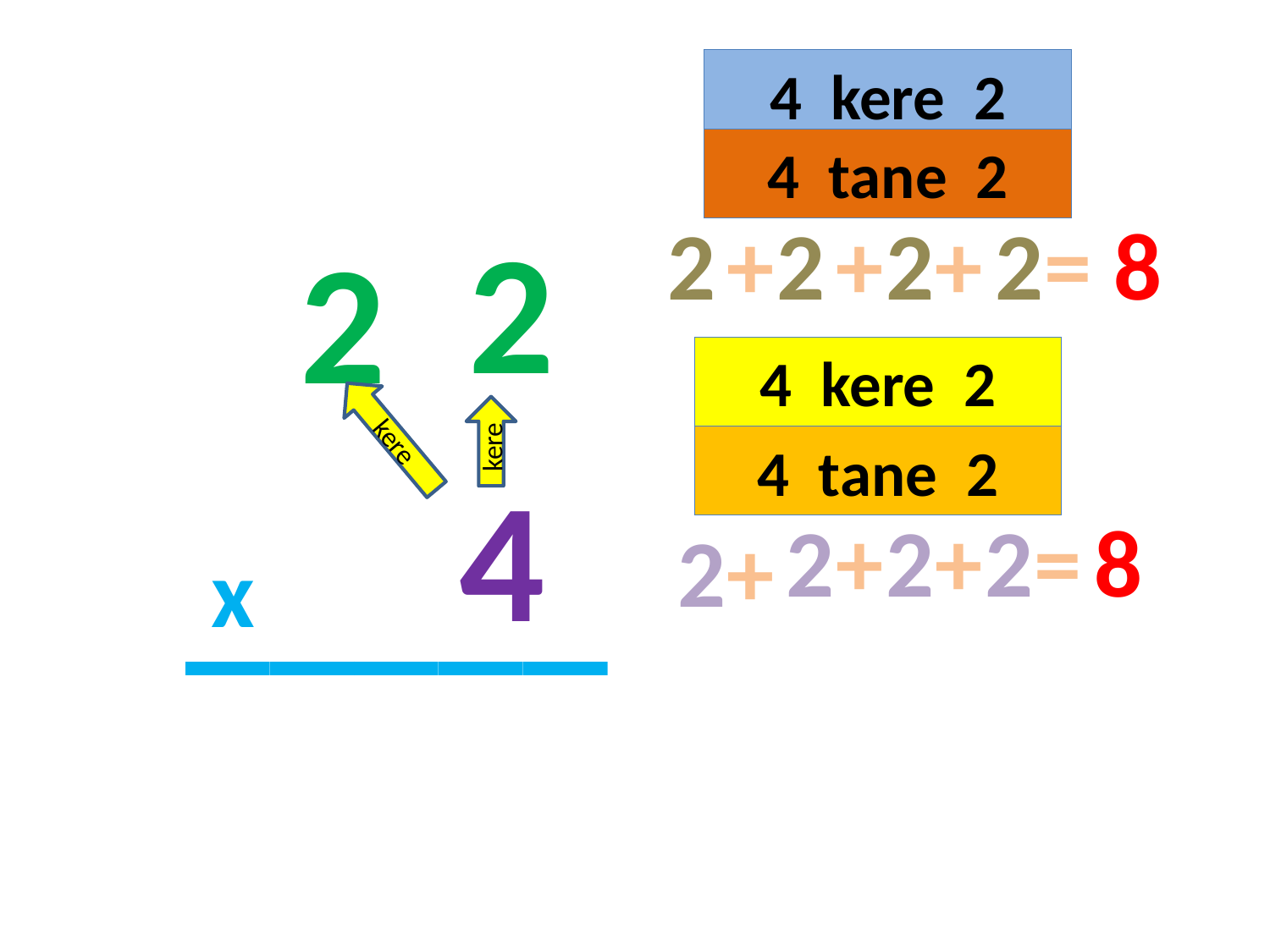

4  kere  2
4  tane  2
2
2
+
2
+
2
+
2
=
8
2
#

4  kere  2
kere
kere
4  tane  2

4
_____
2
+
2
+
2
=
8
2
+
x